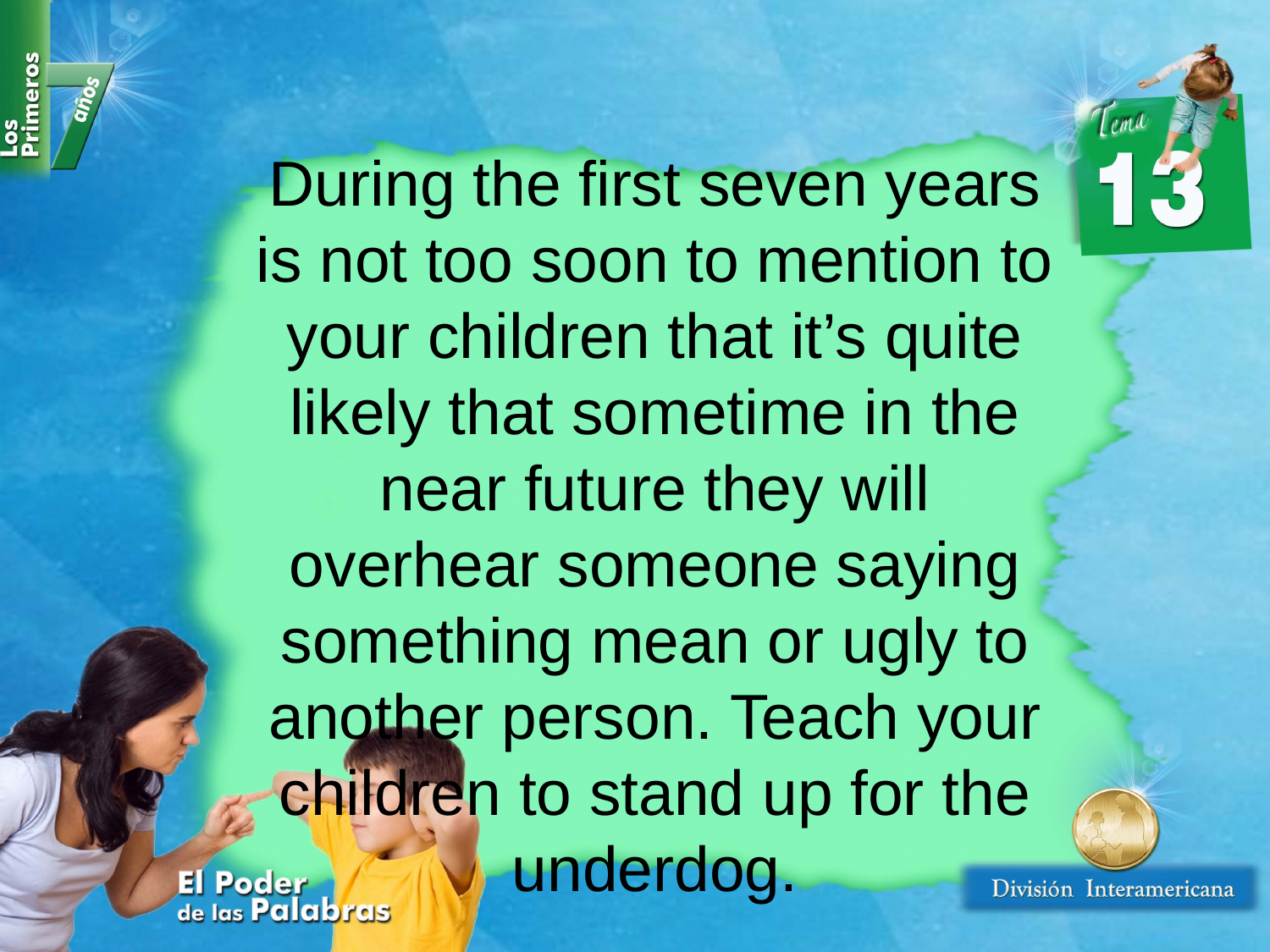

During the first seven years is not too soon to mention to your children that it’s quite likely that sometime in the near future they will overhear someone saying something mean or ugly to another person. Teach your children to stand up for the underdog.